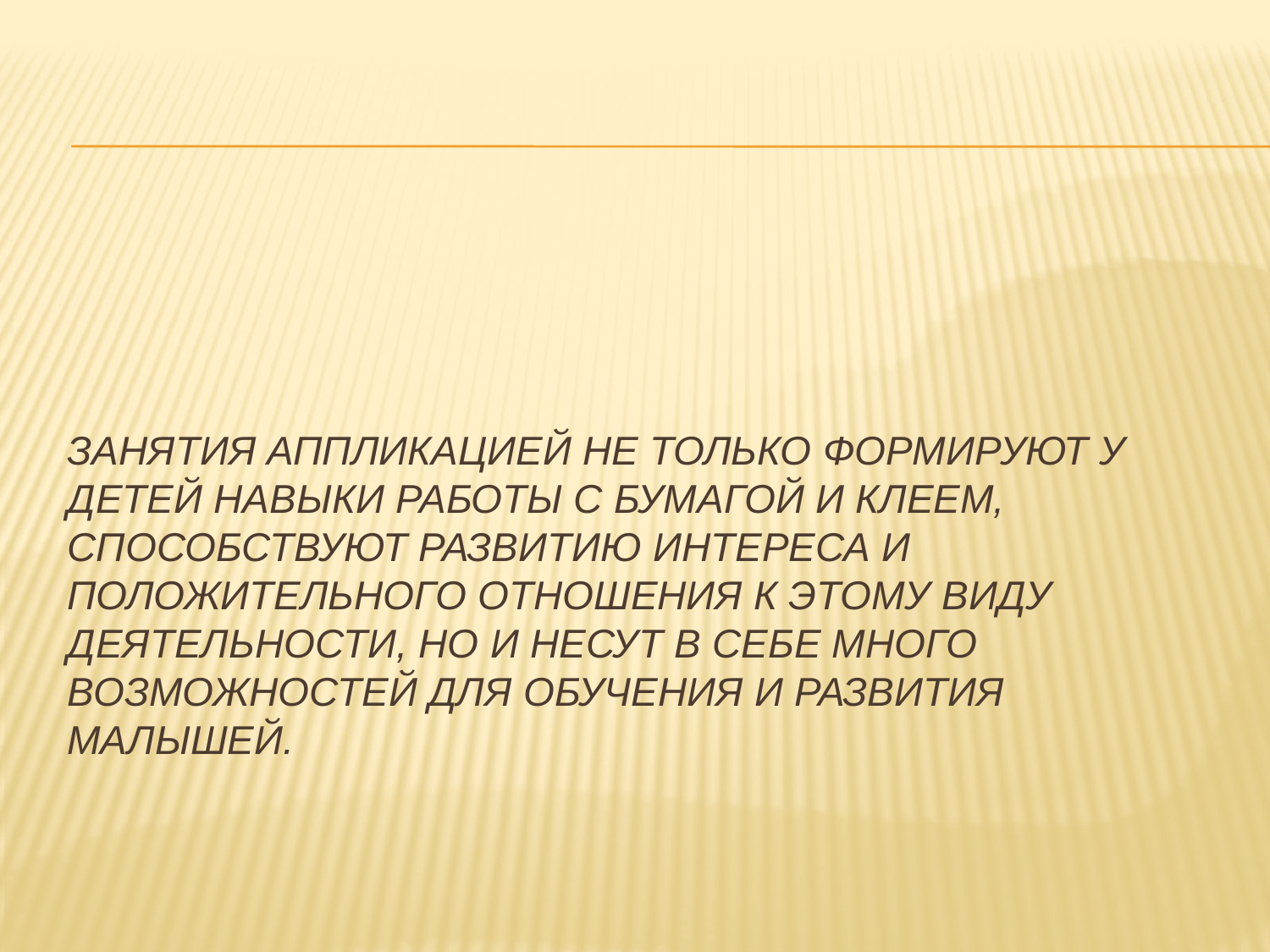

# Занятия аппликацией не только формируют у детей навыки работы с бумагой и клеем, способствуют развитию интереса и положительного отношения к этому виду деятельности, но и несут в себе много возможностей для обучения и развития малышей.